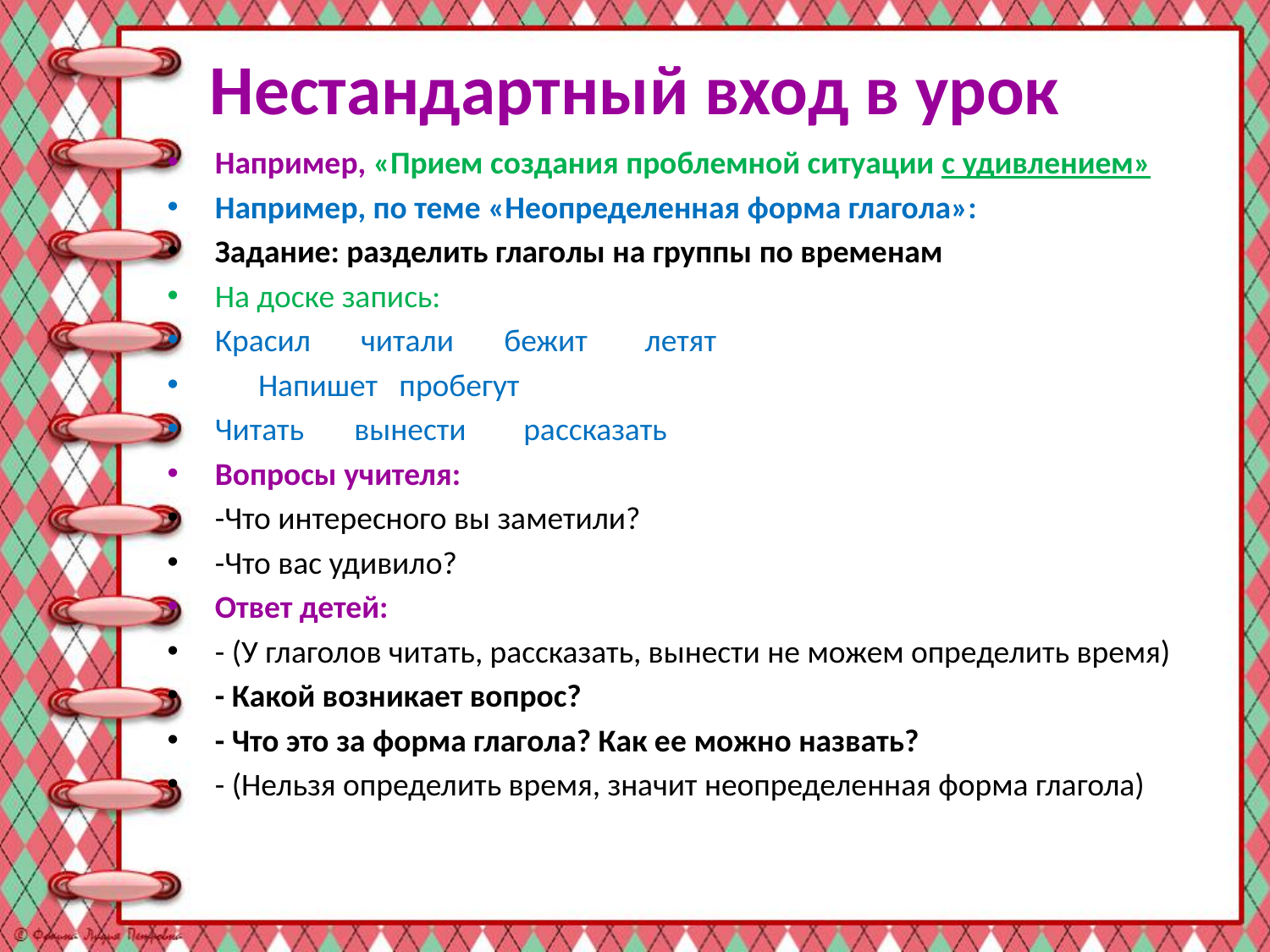

# Нестандартный вход в урок
Например, «Прием создания проблемной ситуации с удивлением»
Например, по теме «Неопределенная форма глагола»:
Задание: разделить глаголы на группы по временам
На доске запись:
Красил       читали       бежит        летят
      Напишет   пробегут
Читать       вынести        рассказать
Вопросы учителя:
-Что интересного вы заметили?
-Что вас удивило?
Ответ детей:
- (У глаголов читать, рассказать, вынести не можем определить время)
- Какой возникает вопрос?
- Что это за форма глагола? Как ее можно назвать?
- (Нельзя определить время, значит неопределенная форма глагола)